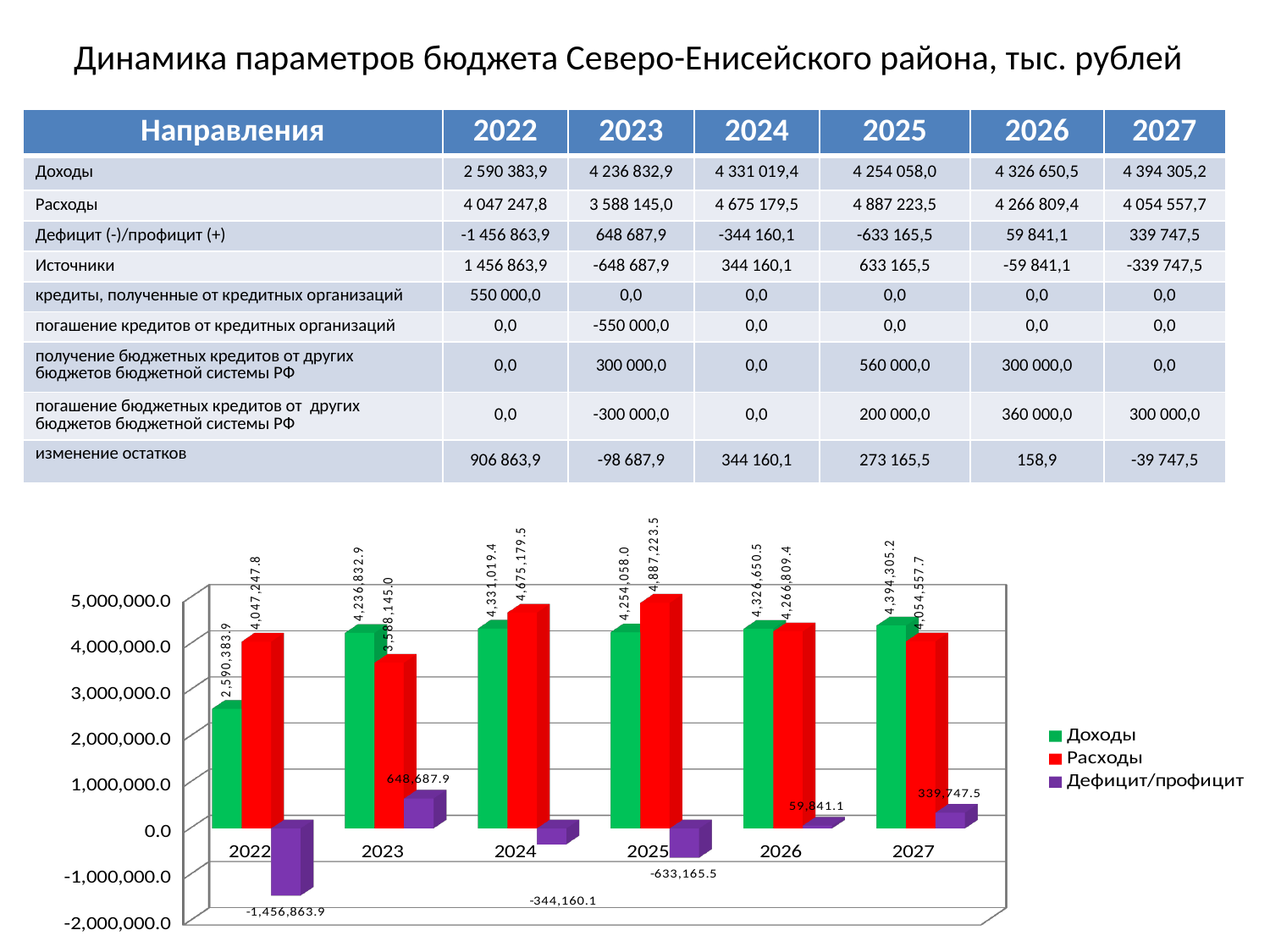

# Динамика параметров бюджета Северо-Енисейского района, тыс. рублей
| Направления | 2022 | 2023 | 2024 | 2025 | 2026 | 2027 |
| --- | --- | --- | --- | --- | --- | --- |
| Доходы | 2 590 383,9 | 4 236 832,9 | 4 331 019,4 | 4 254 058,0 | 4 326 650,5 | 4 394 305,2 |
| Расходы | 4 047 247,8 | 3 588 145,0 | 4 675 179,5 | 4 887 223,5 | 4 266 809,4 | 4 054 557,7 |
| Дефицит (-)/профицит (+) | -1 456 863,9 | 648 687,9 | -344 160,1 | -633 165,5 | 59 841,1 | 339 747,5 |
| Источники | 1 456 863,9 | -648 687,9 | 344 160,1 | 633 165,5 | -59 841,1 | -339 747,5 |
| кредиты, полученные от кредитных организаций | 550 000,0 | 0,0 | 0,0 | 0,0 | 0,0 | 0,0 |
| погашение кредитов от кредитных организаций | 0,0 | -550 000,0 | 0,0 | 0,0 | 0,0 | 0,0 |
| получение бюджетных кредитов от других бюджетов бюджетной системы РФ | 0,0 | 300 000,0 | 0,0 | 560 000,0 | 300 000,0 | 0,0 |
| погашение бюджетных кредитов от других бюджетов бюджетной системы РФ | 0,0 | -300 000,0 | 0,0 | 200 000,0 | 360 000,0 | 300 000,0 |
| изменение остатков | 906 863,9 | -98 687,9 | 344 160,1 | 273 165,5 | 158,9 | -39 747,5 |

[unsupported chart]